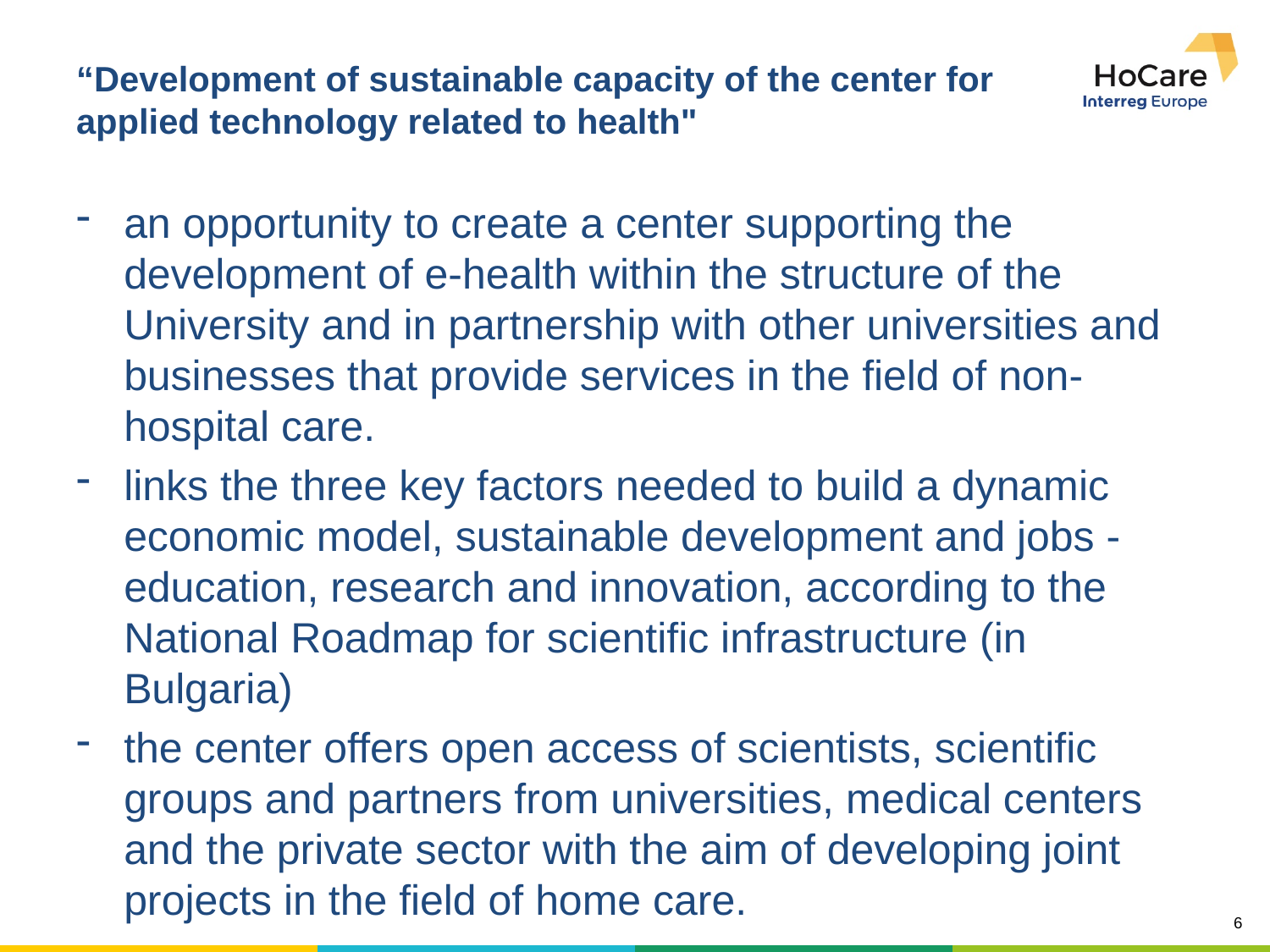

# “Development of sustainable capacity of the center for applied technology related to health"
an opportunity to create a center supporting the development of e-health within the structure of the University and in partnership with other universities and businesses that provide services in the field of non-hospital care.
links the three key factors needed to build a dynamic economic model, sustainable development and jobs - education, research and innovation, according to the National Roadmap for scientific infrastructure (in Bulgaria)
the center offers open access of scientists, scientific groups and partners from universities, medical centers and the private sector with the aim of developing joint projects in the field of home care.